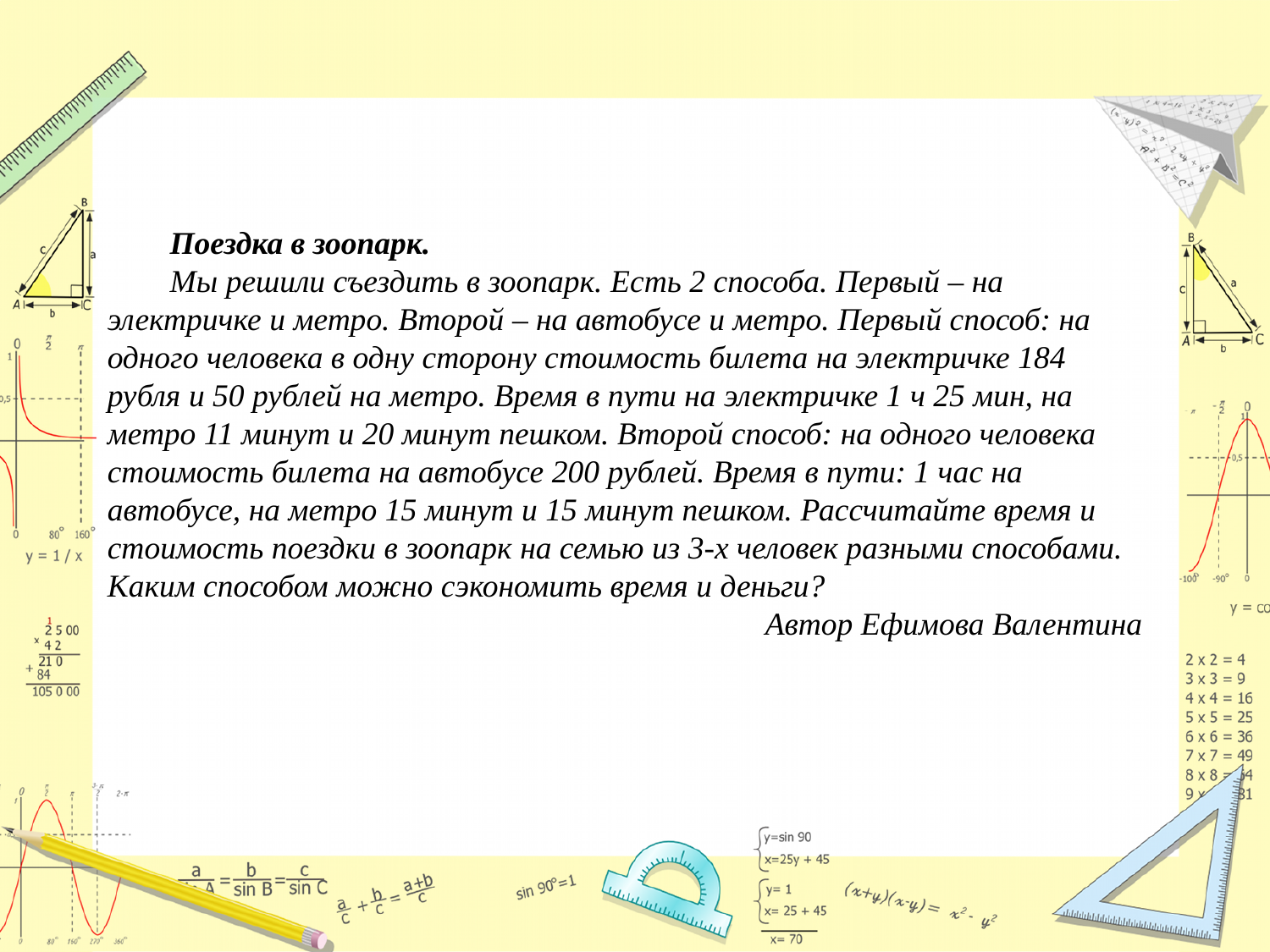

Поездка в зоопарк.
Мы решили съездить в зоопарк. Есть 2 способа. Первый – на электричке и метро. Второй – на автобусе и метро. Первый способ: на одного человека в одну сторону стоимость билета на электричке 184 рубля и 50 рублей на метро. Время в пути на электричке 1 ч 25 мин, на метро 11 минут и 20 минут пешком. Второй способ: на одного человека стоимость билета на автобусе 200 рублей. Время в пути: 1 час на автобусе, на метро 15 минут и 15 минут пешком. Рассчитайте время и стоимость поездки в зоопарк на семью из 3-х человек разными способами. Каким способом можно сэкономить время и деньги?
Автор Ефимова Валентина